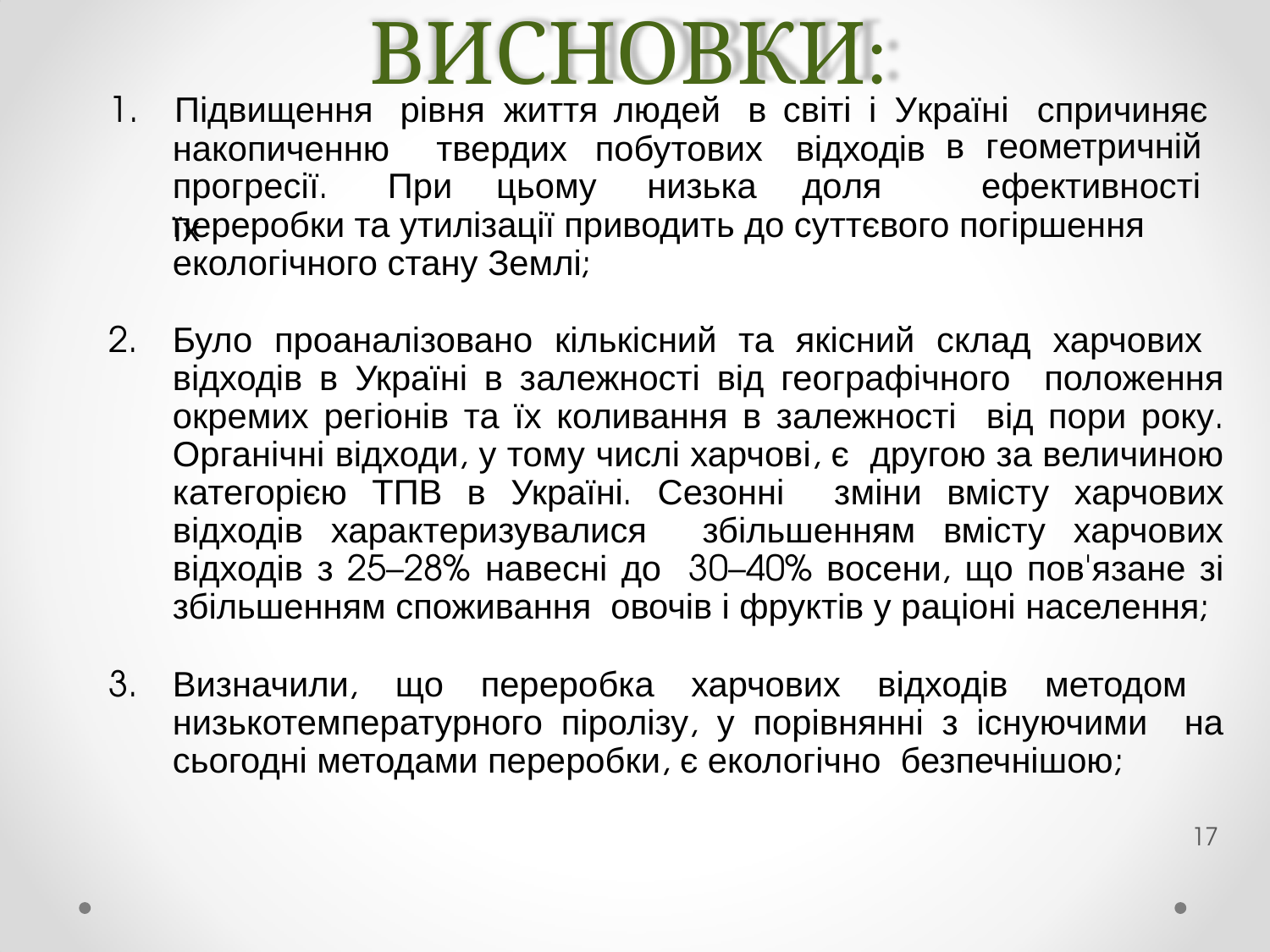

# ВИСНОВКИ:

1.	Підвищення	рівня	життя	людей	в	світі	і	Україні	спричиняє
накопиченню	твердих	побутових	відходів
в	геометричній
ефективності
прогресії.	При	цьому	низька	доля	їх
переробки та утилізації приводить до суттєвого погіршення  екологічного стану Землі;

Було проаналізовано кількісний та якісний склад харчових  відходів в Україні в залежності від географічного  положення окремих регіонів та їх коливання в залежності  від пори року. Органічні відходи, у тому числі харчові, є  другою за величиною категорією ТПВ в Україні. Сезонні  зміни вмісту харчових відходів характеризувалися  збільшенням вмісту харчових відходів з 25–28% навесні до  30–40% восени, що пов'язане зі збільшенням споживання  овочів і фруктів у раціоні населення;

Визначили, що переробка харчових відходів методом  низькотемпературного піролізу, у порівнянні з існуючими  на сьогодні методами переробки, є екологічно  безпечнішою;

17